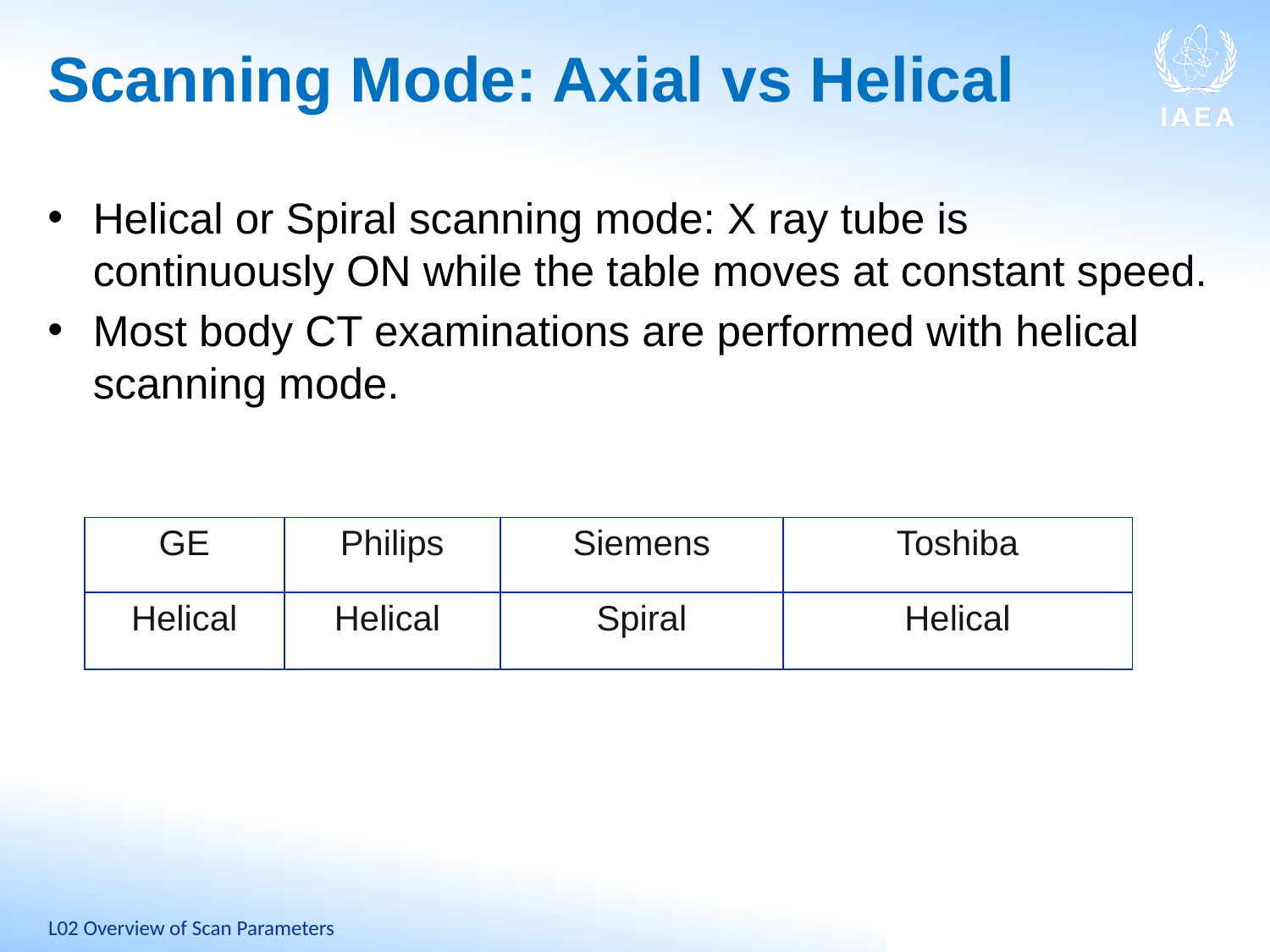

# Scanning Mode: Axial vs Helical
Helical or Spiral scanning mode: X ray tube is continuously ON while the table moves at constant speed.
Most body CT examinations are performed with helical scanning mode.
| GE | Philips | Siemens | Toshiba |
| --- | --- | --- | --- |
| Helical | Helical | Spiral | Helical |